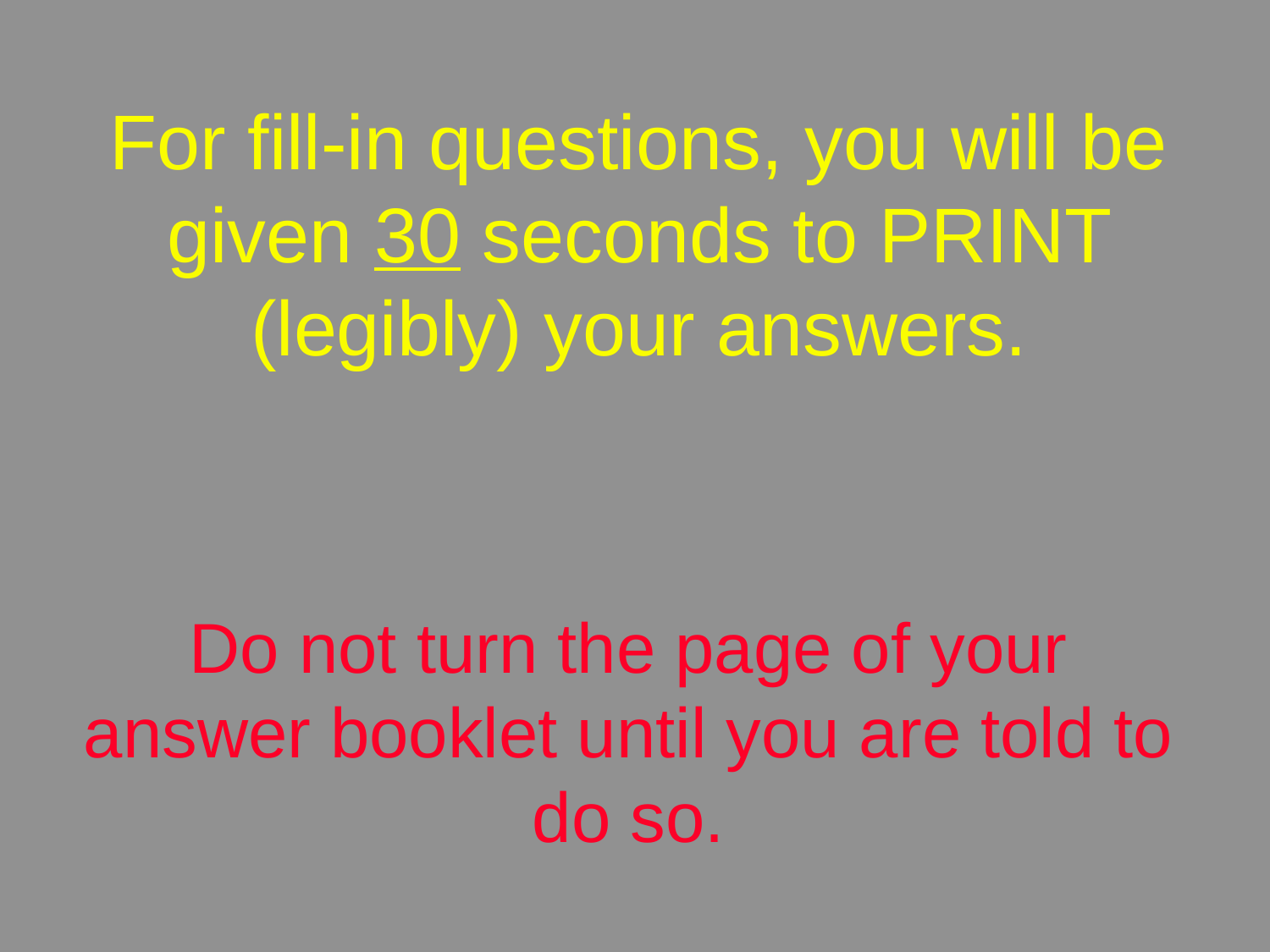

# For fill-in questions, you will be given 30 seconds to PRINT (legibly) your answers.
Do not turn the page of your answer booklet until you are told to do so.